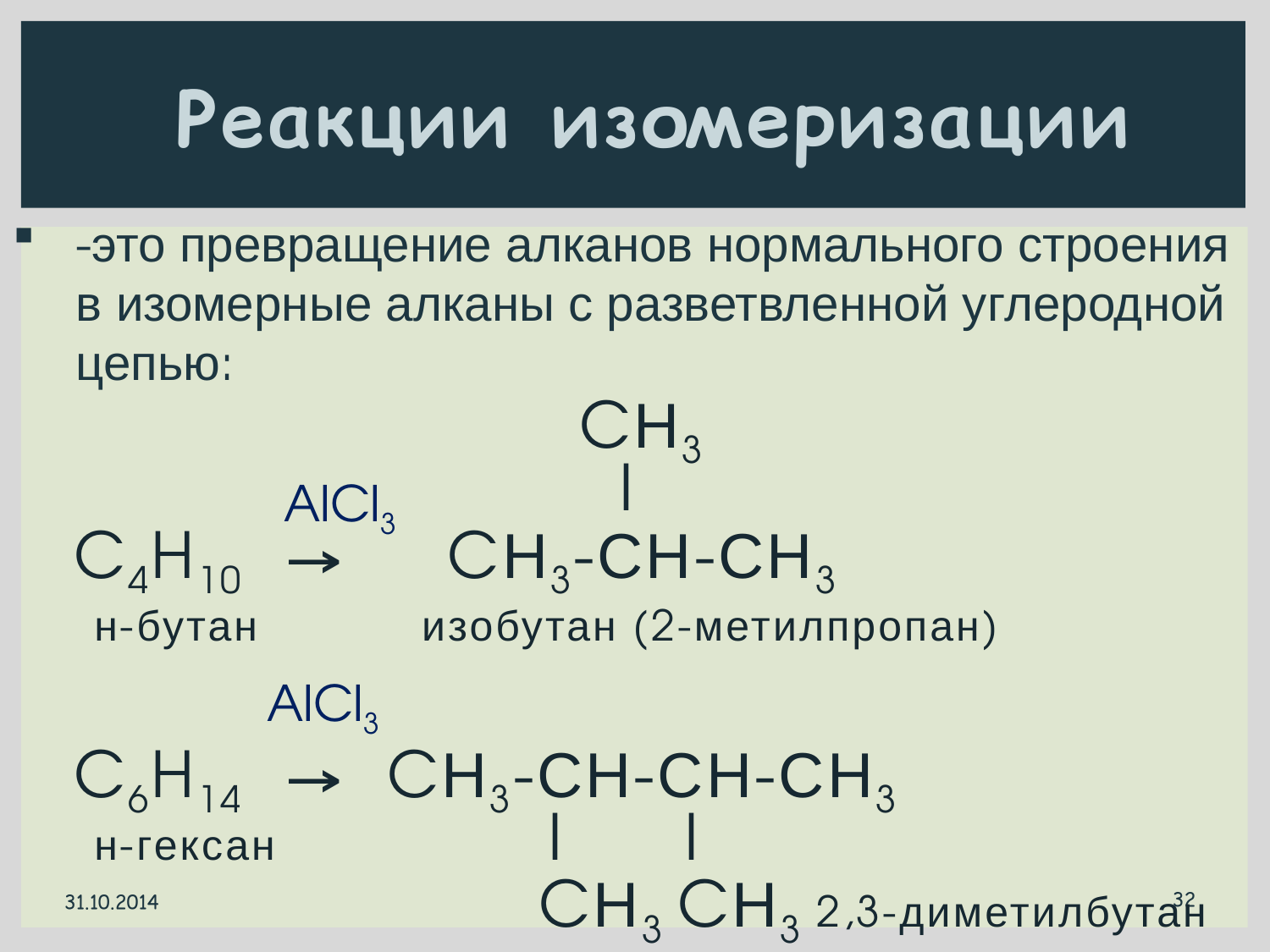

# Реакции изомеризации
-это превращение алканов нормального строения в изомерные алканы с разветвленной углеродной цепью:
                         CН3
                           l
C4H10  →     CН3-СН-СН3
 н-бутан        изобутан (2-метилпропан)

C6H14  →  CН3-СН-СН-СН3
 н-гексан              l      l
                       CН3 CН3 2,3-диметилбутан
AlCl3
AlCl3
32
31.10.2014